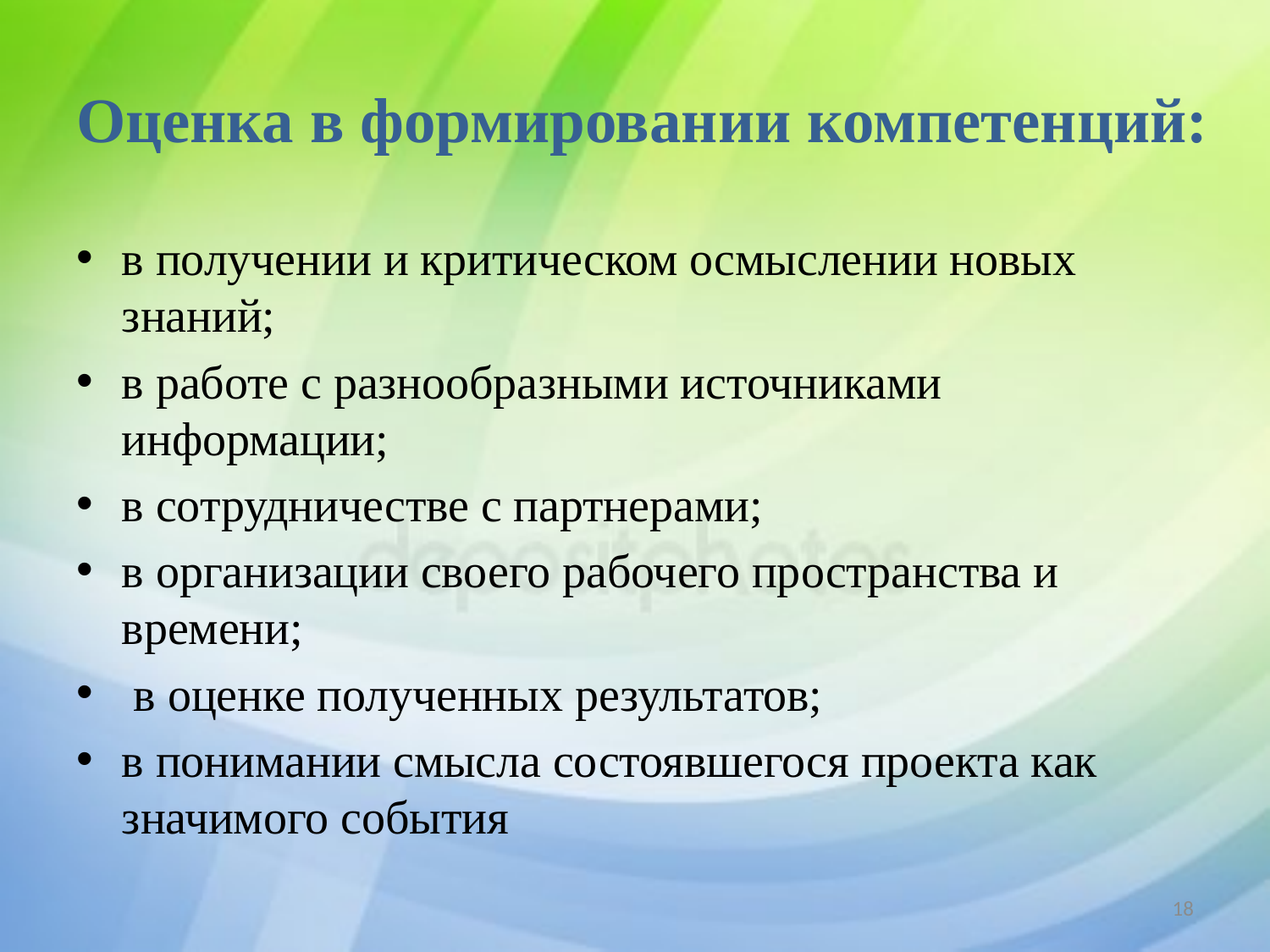

# Оценка в формировании компетенций:
в получении и критическом осмыслении новых знаний;
в работе с разнообразными источниками информации;
в сотрудничестве с партнерами;
в организации своего рабочего пространства и времени;
 в оценке полученных результатов;
в понимании смысла состоявшегося проекта как значимого события
18